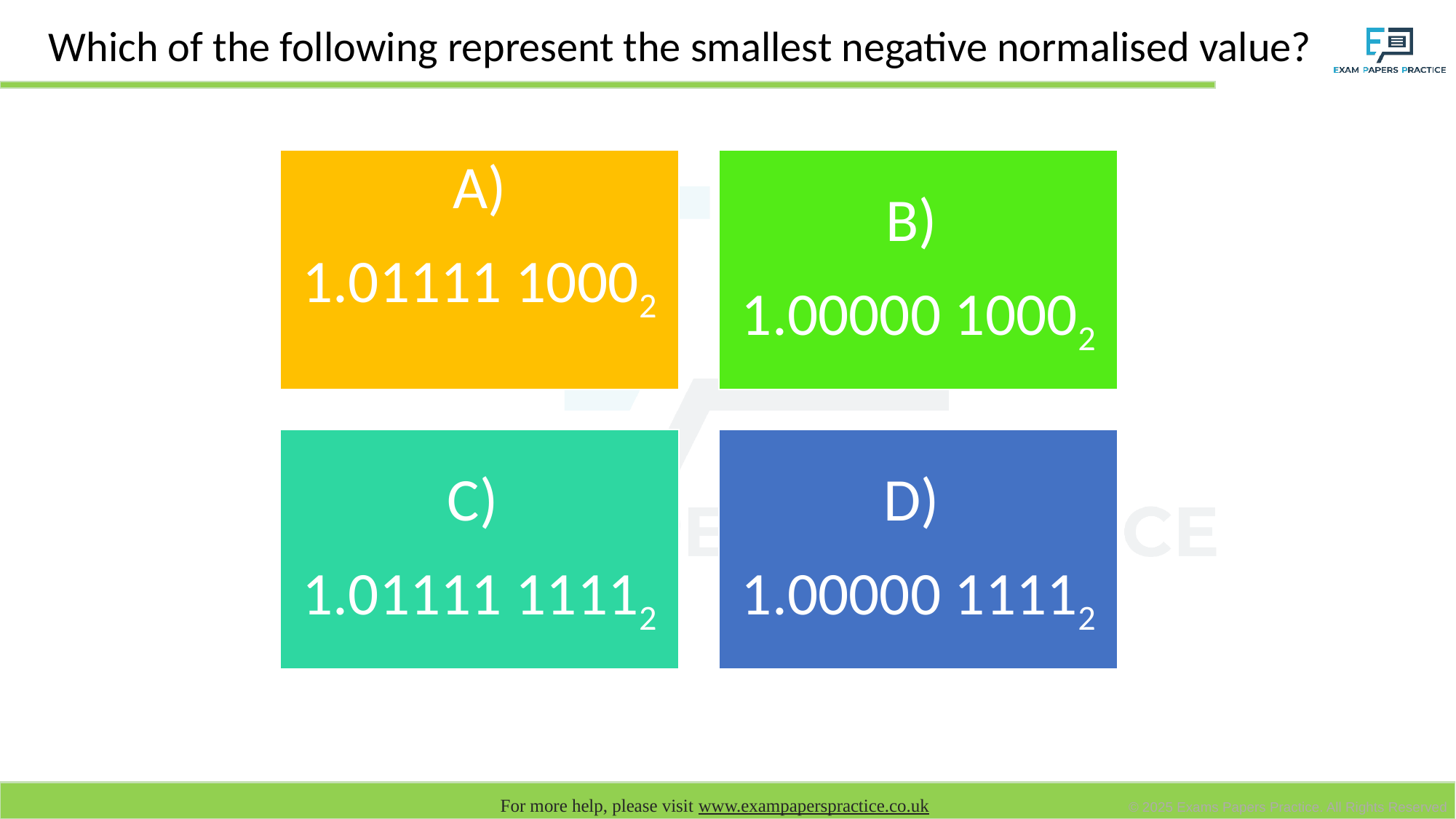

# Which of the following represent the smallest negative normalised value?
A)
1.01111 10002
B)
1.00000 10002
C)
1.01111 11112
D)
1.00000 11112